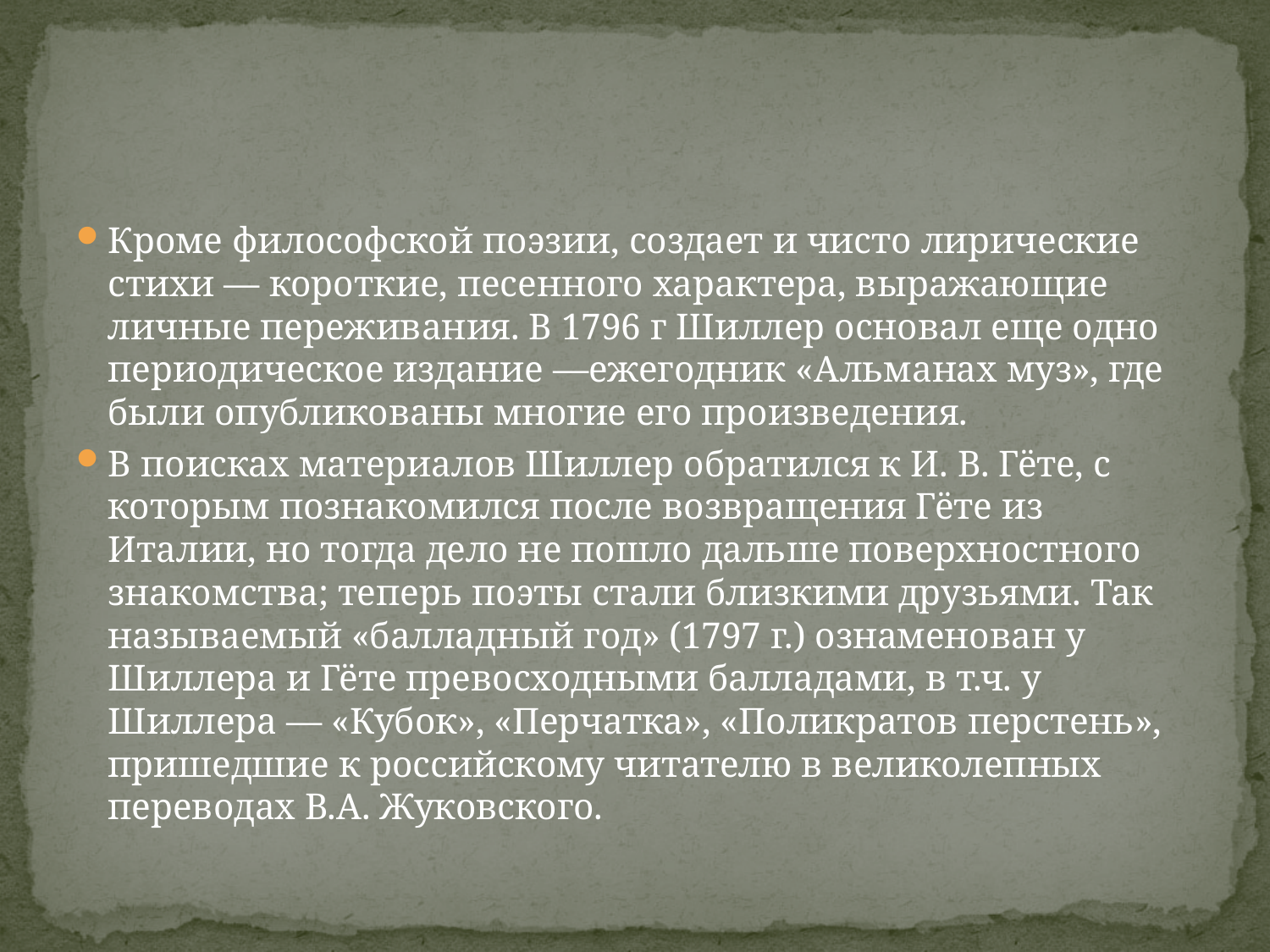

#
Кроме философской поэзии, создает и чисто лирические стихи — короткие, песенного характера, выражающие личные переживания. В 1796 г Шиллер основал еще одно периодическое издание —ежегодник «Альманах муз», где были опубликованы многие его произведения.
В поисках материалов Шиллер обратился к И. В. Гёте, с которым познакомился после возвращения Гёте из Италии, но тогда дело не пошло дальше поверхностного знакомства; теперь поэты стали близкими друзьями. Так называемый «балладный год» (1797 г.) ознаменован у Шиллера и Гёте превосходными балладами, в т.ч. у Шиллера — «Кубок», «Перчатка», «Поликратов перстень», пришедшие к российскому читателю в великолепных переводах В.А. Жуковского.